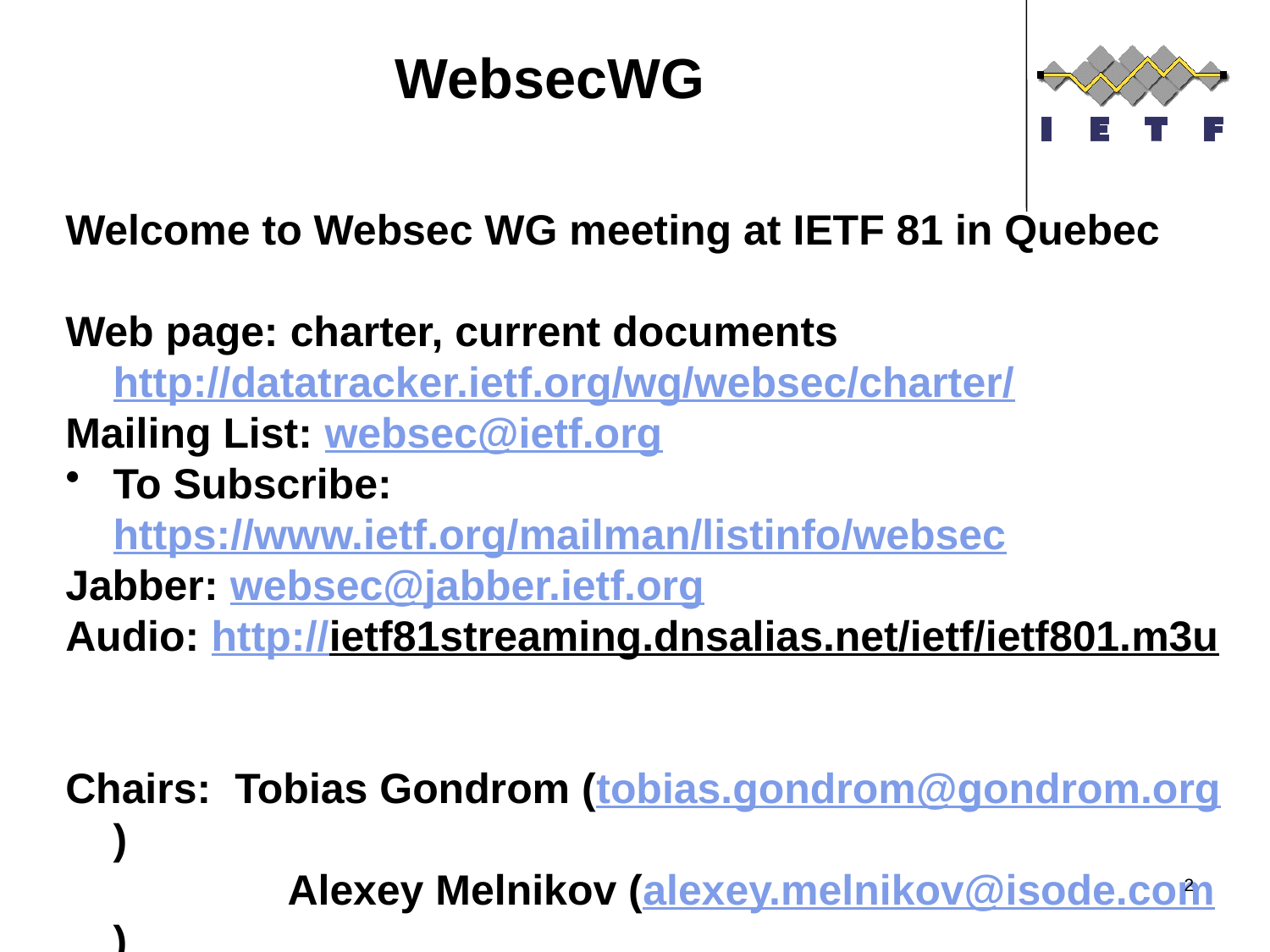

WebsecWG
Welcome to Websec WG meeting at IETF 81 in Quebec
Web page: charter, current documents
http://datatracker.ietf.org/wg/websec/charter/
Mailing List: websec@ietf.org
To Subscribe: https://www.ietf.org/mailman/listinfo/websec
Jabber: websec@jabber.ietf.org
Audio: http://ietf81streaming.dnsalias.net/ietf/ietf801.m3u
Chairs:  Tobias Gondrom (tobias.gondrom@gondrom.org)
		    Alexey Melnikov (alexey.melnikov@isode.com)
Area Director: Peter Saint-Andre (stpeter@stpeter.im)
2